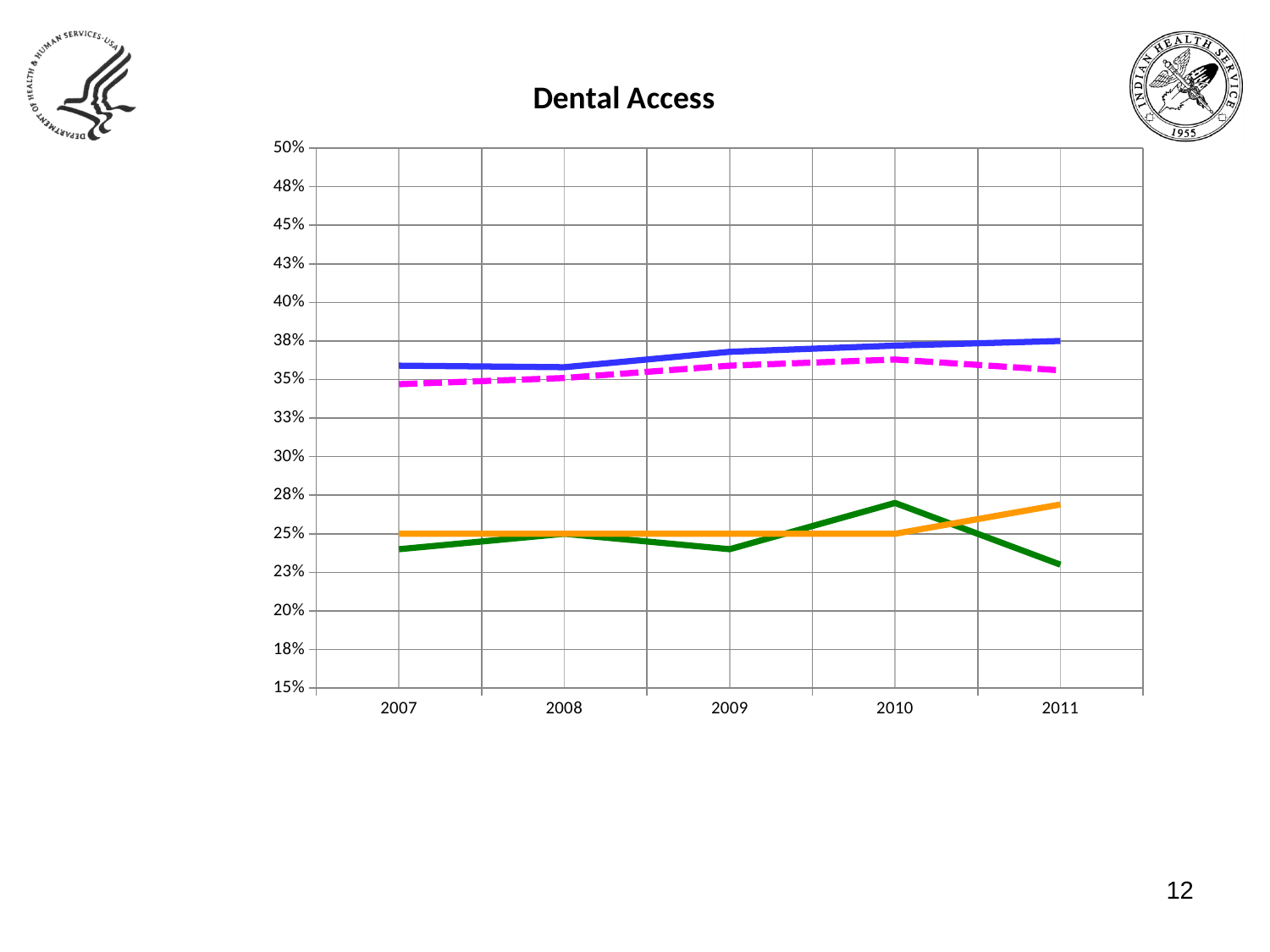

### Chart: Dental Access

| Category | National Target | National Average | Service Unit Only | Portland Area Average |
|---|---|---|---|---|
| 2007 | 0.24 | 0.25 | 0.347 | 0.359 |
| 2008 | 0.25 | 0.25 | 0.351 | 0.358 |
| 2009 | 0.24 | 0.25 | 0.359 | 0.368 |
| 2010 | 0.27 | 0.25 | 0.363 | 0.372 |
| 2011 | 0.23 | 0.269 | 0.356 | 0.375 |
12